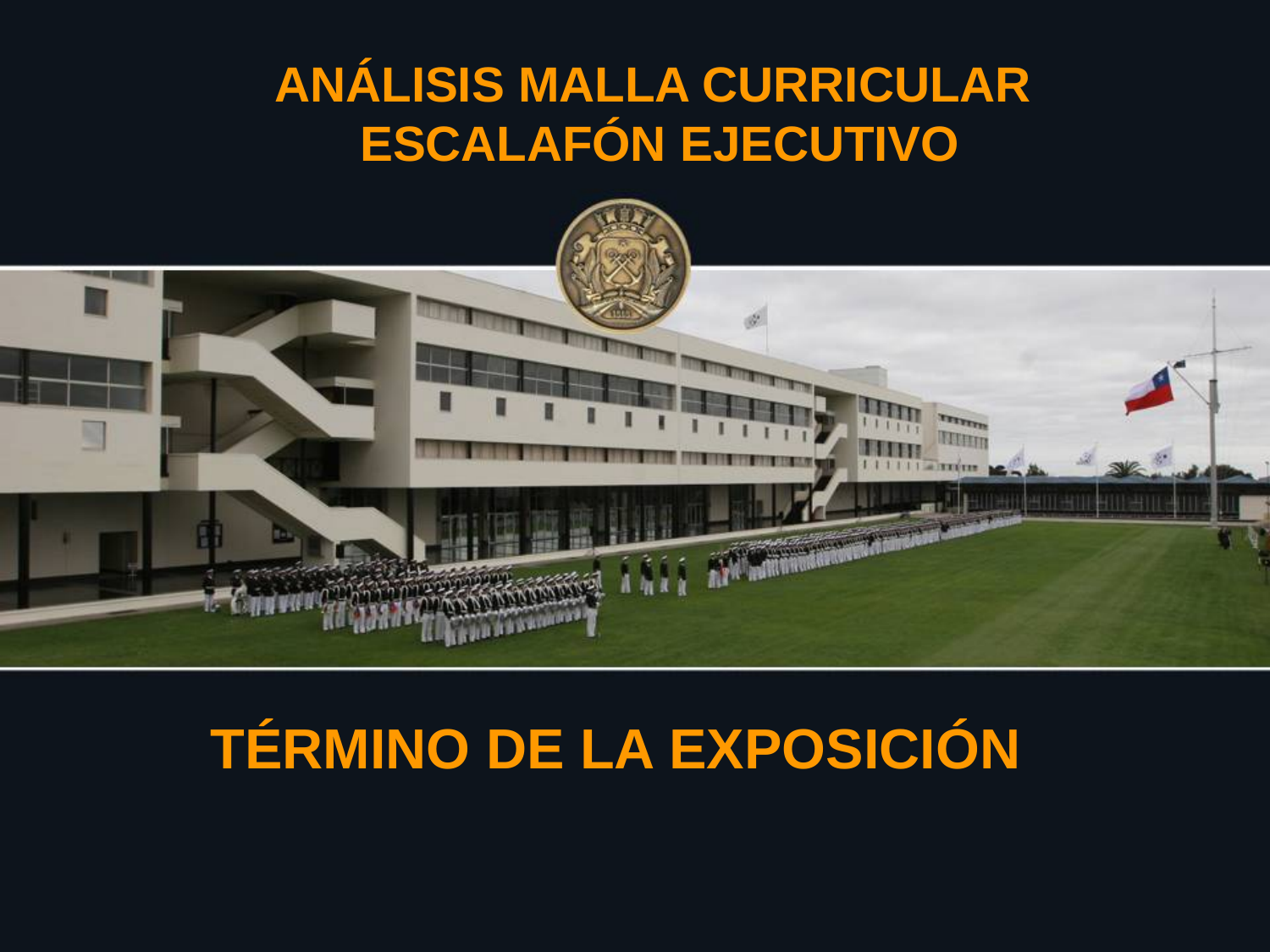

ANÁLISIS MALLA CURRICULAR
ESCALAFÓN EJECUTIVO
TÉRMINO DE LA EXPOSICIÓN